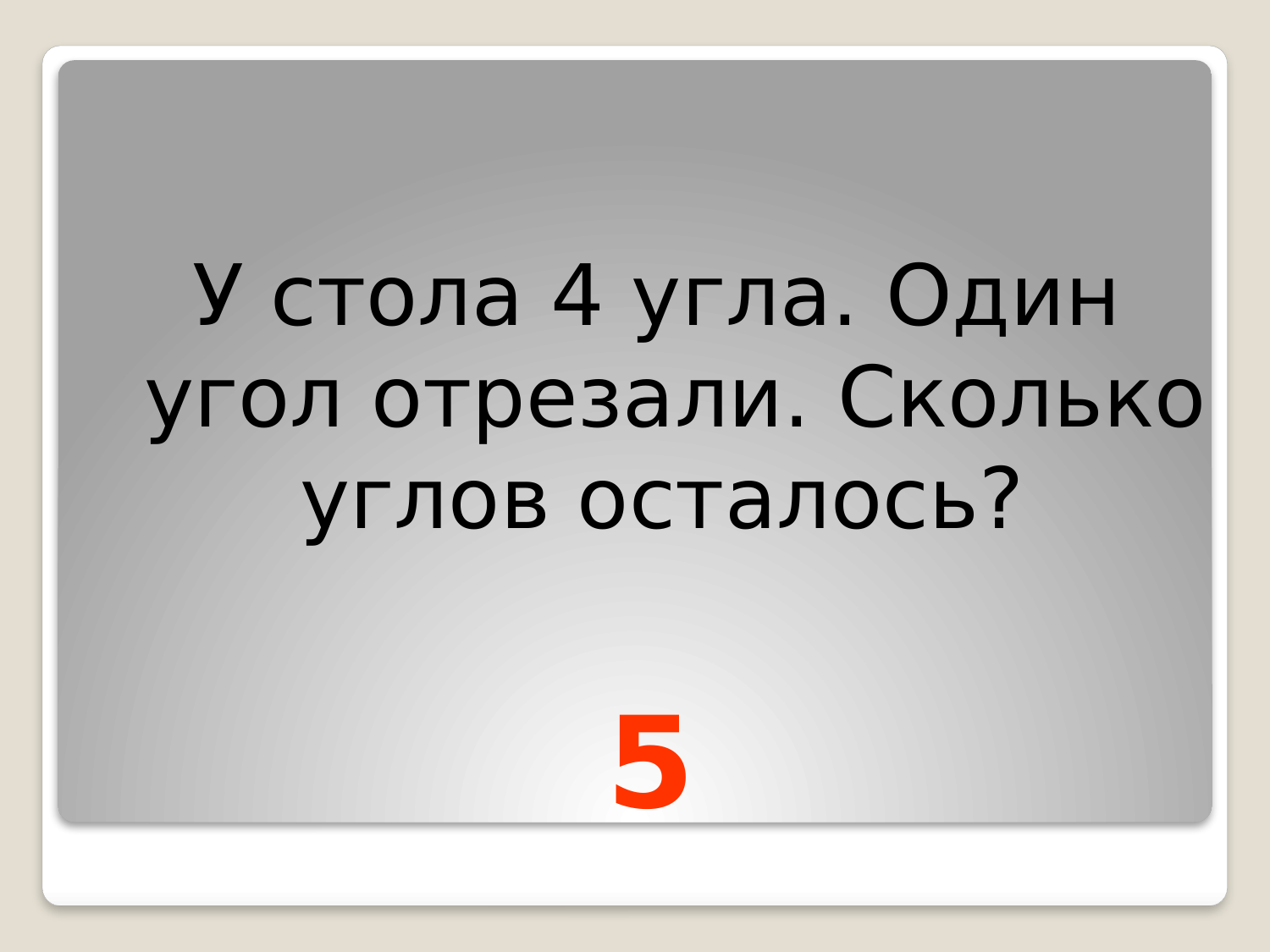

У стола 4 угла. Один угол отрезали. Сколько углов осталось?
5